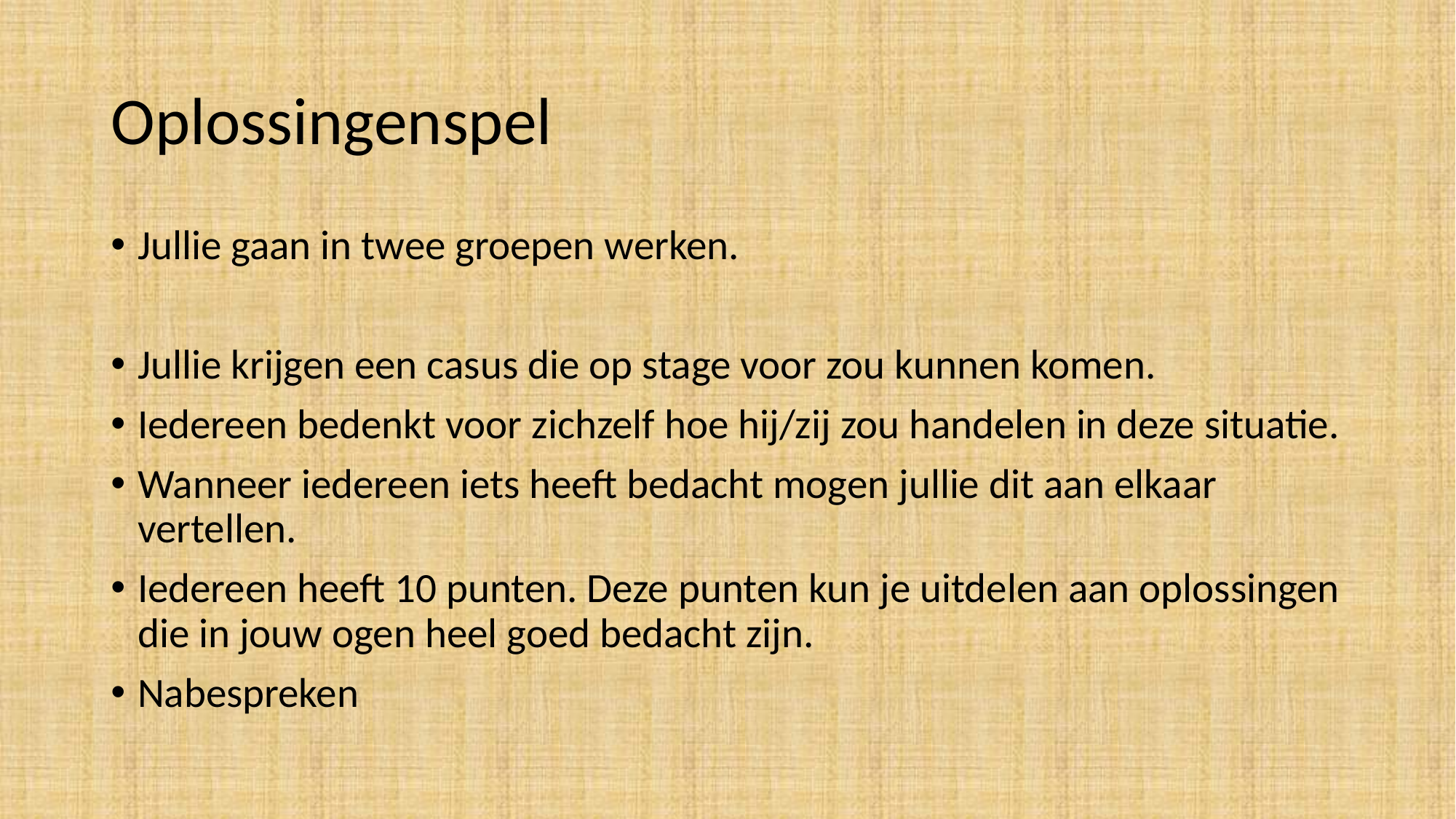

# Oplossingenspel
Jullie gaan in twee groepen werken.

Jullie krijgen een casus die op stage voor zou kunnen komen.
Iedereen bedenkt voor zichzelf hoe hij/zij zou handelen in deze situatie.
Wanneer iedereen iets heeft bedacht mogen jullie dit aan elkaar vertellen.
Iedereen heeft 10 punten. Deze punten kun je uitdelen aan oplossingen die in jouw ogen heel goed bedacht zijn.
Nabespreken